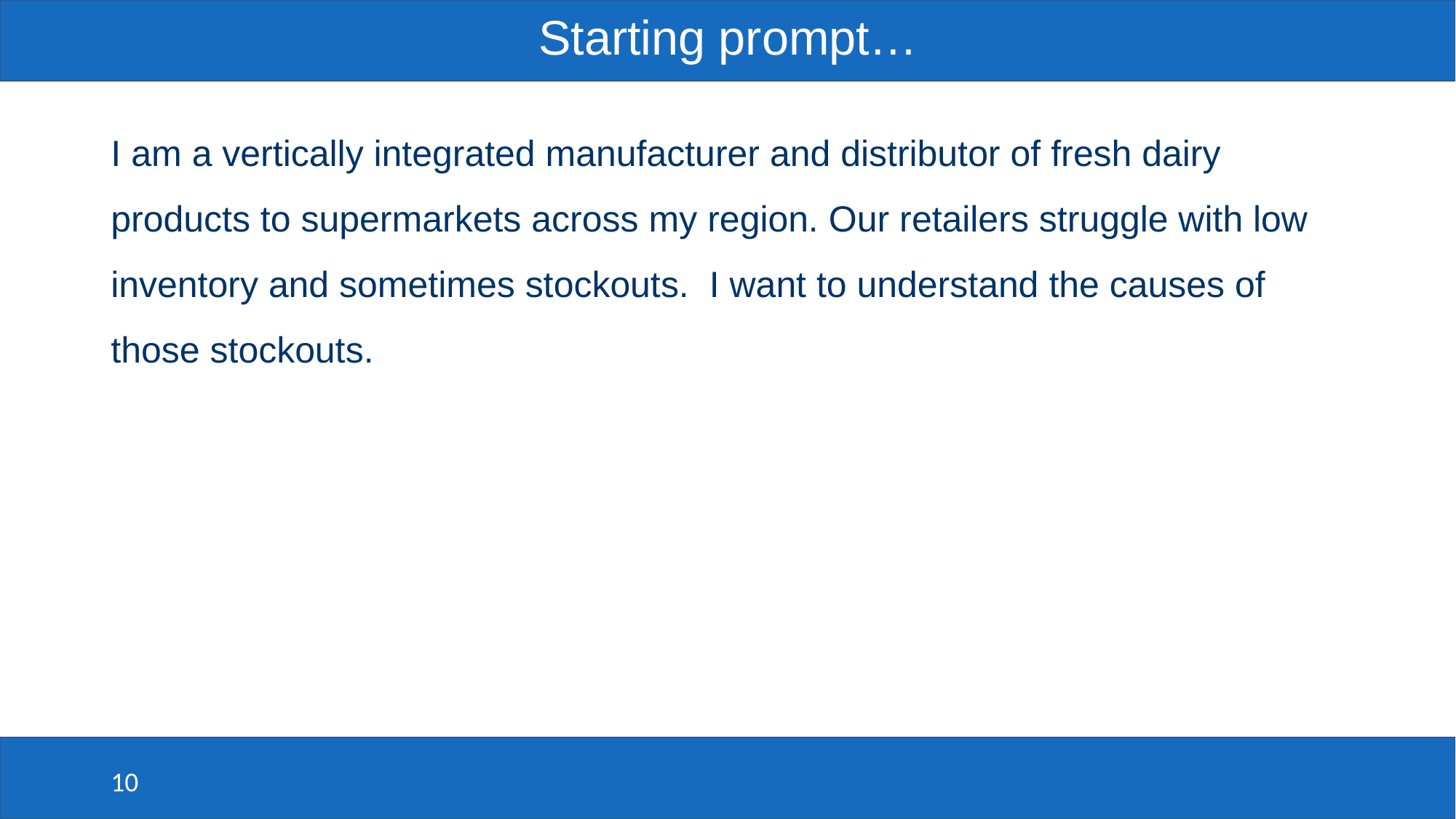

# Starting prompt…
I am a vertically integrated manufacturer and distributor of fresh dairy products to supermarkets across my region. Our retailers struggle with low inventory and sometimes stockouts.  I want to understand the causes of those stockouts.
10